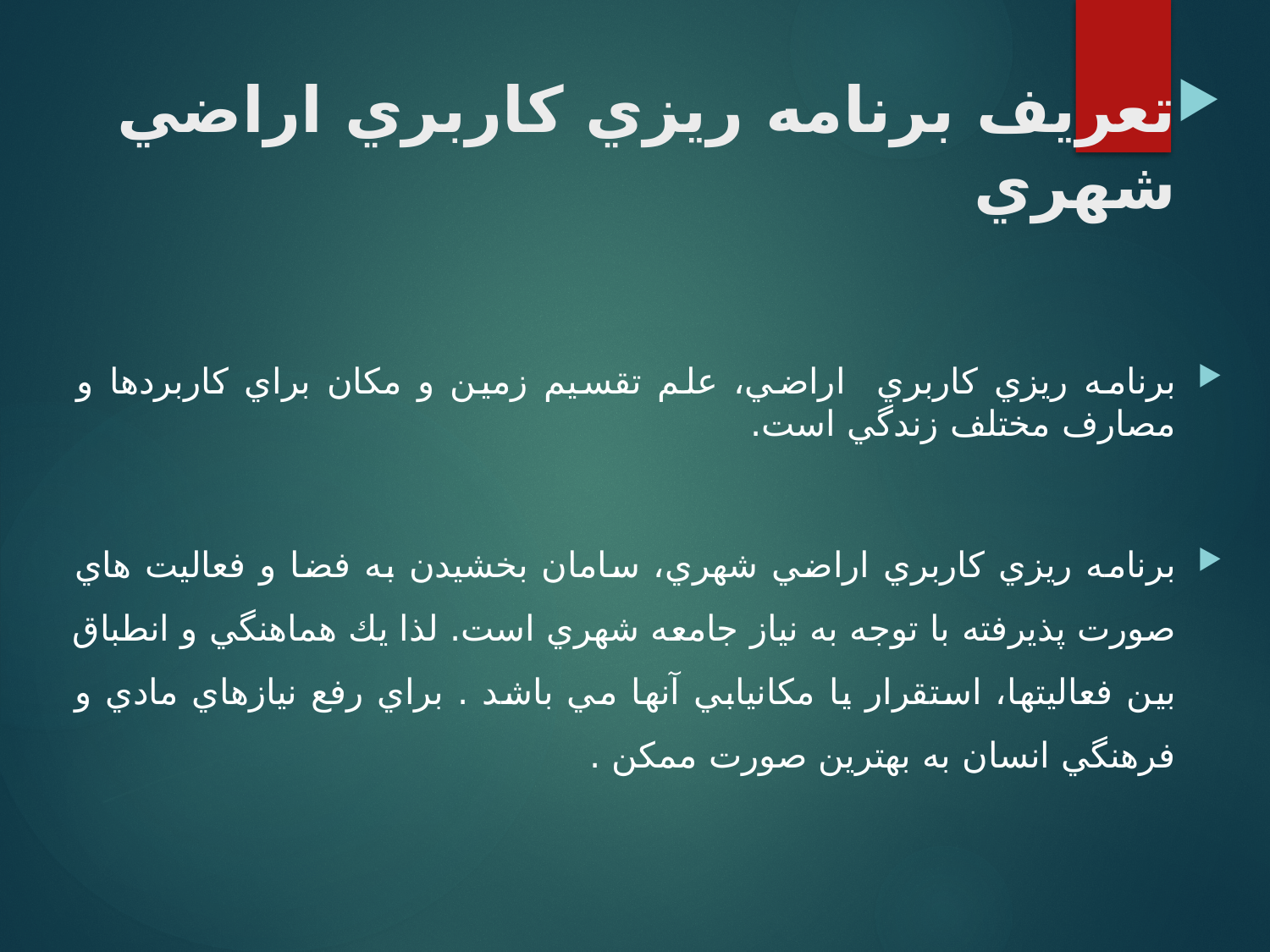

تعريف برنامه ريزي كاربري اراضي شهري

برنامه ريزي كاربري  اراضي، علم تقسيم زمين و مكان براي كاربردها و مصارف مختلف زندگي است.

برنامه ريزي كاربري اراضي شهري، سامان بخشيدن به فضا و فعاليت هاي صورت پذيرفته با توجه به نياز جامعه شهري است. لذا يك هماهنگي و انطباق بين فعاليتها، استقرار يا مكانيابي آنها مي باشد . براي رفع نيازهاي مادي و فرهنگي انسان به بهترين صورت ممكن .